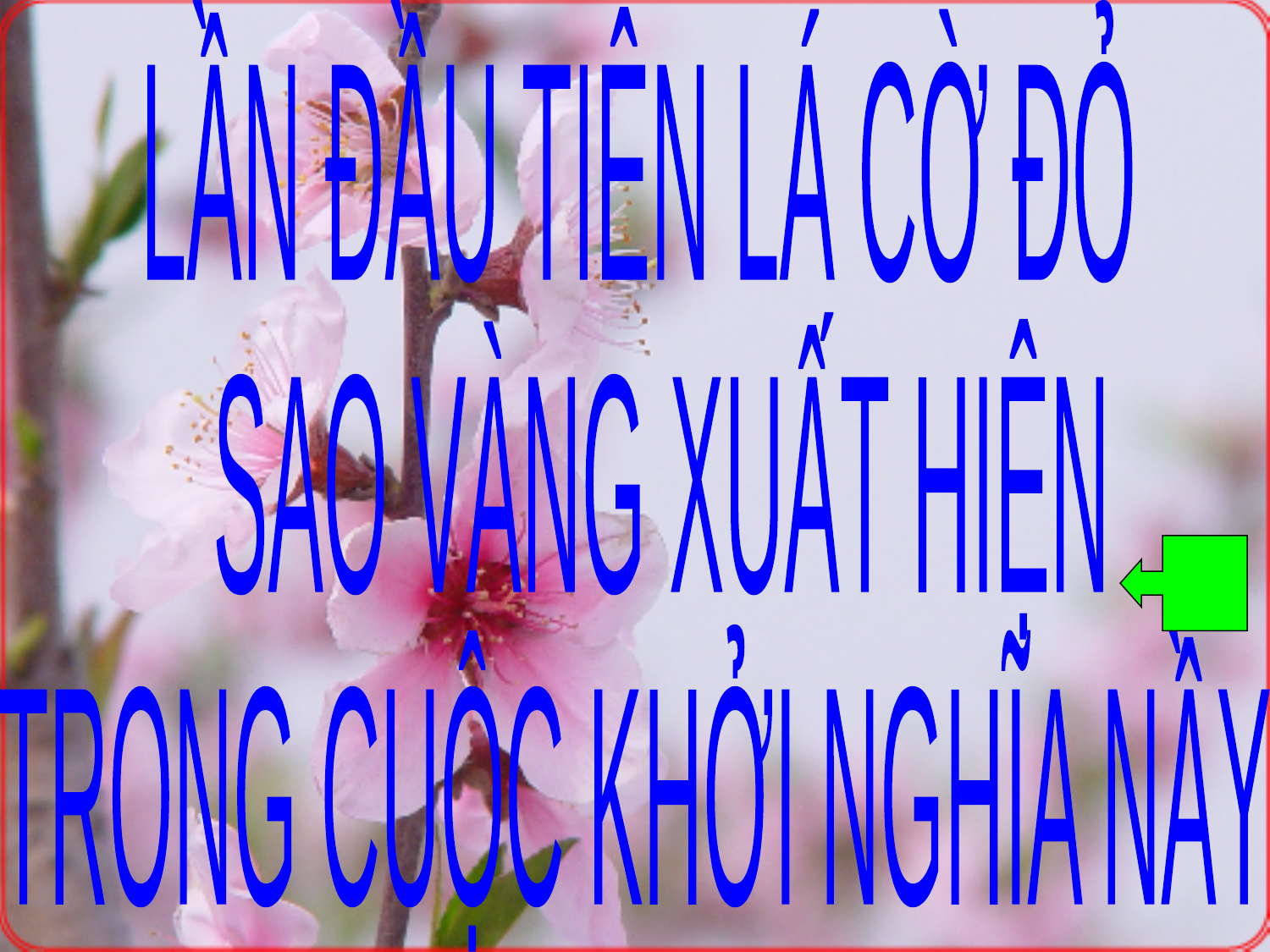

LẦN ĐẦU TIÊN LÁ CỜ ĐỎ
 SAO VÀNG XUẤT HIỆN
TRONG CUỘC KHỞI NGHĨA NẦY